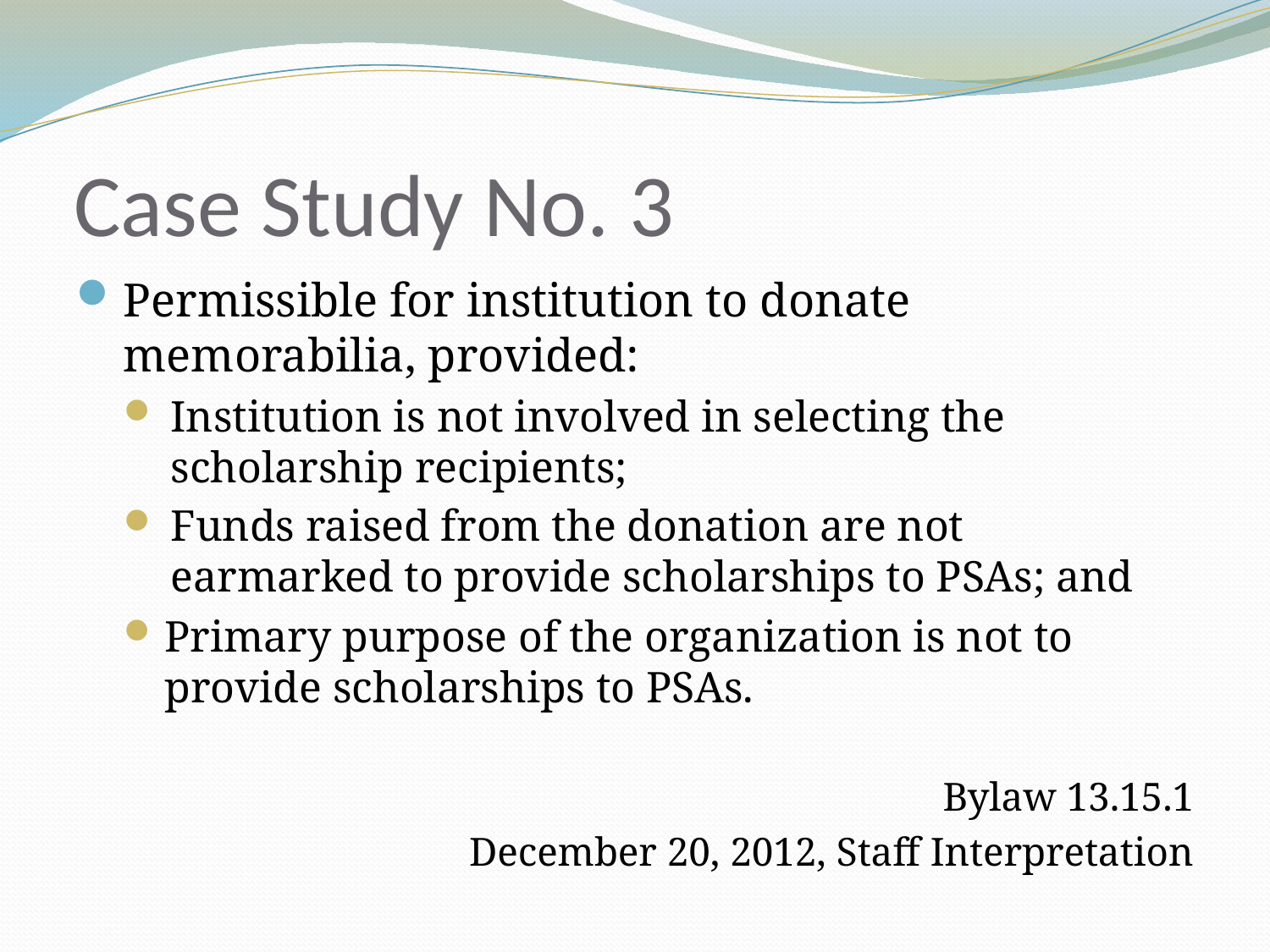

# Case Study No. 3
Permissible for institution to donate memorabilia, provided:
Institution is not involved in selecting the scholarship recipients;
Funds raised from the donation are not earmarked to provide scholarships to PSAs; and
Primary purpose of the organization is not to provide scholarships to PSAs.

Bylaw 13.15.1
December 20, 2012, Staff Interpretation